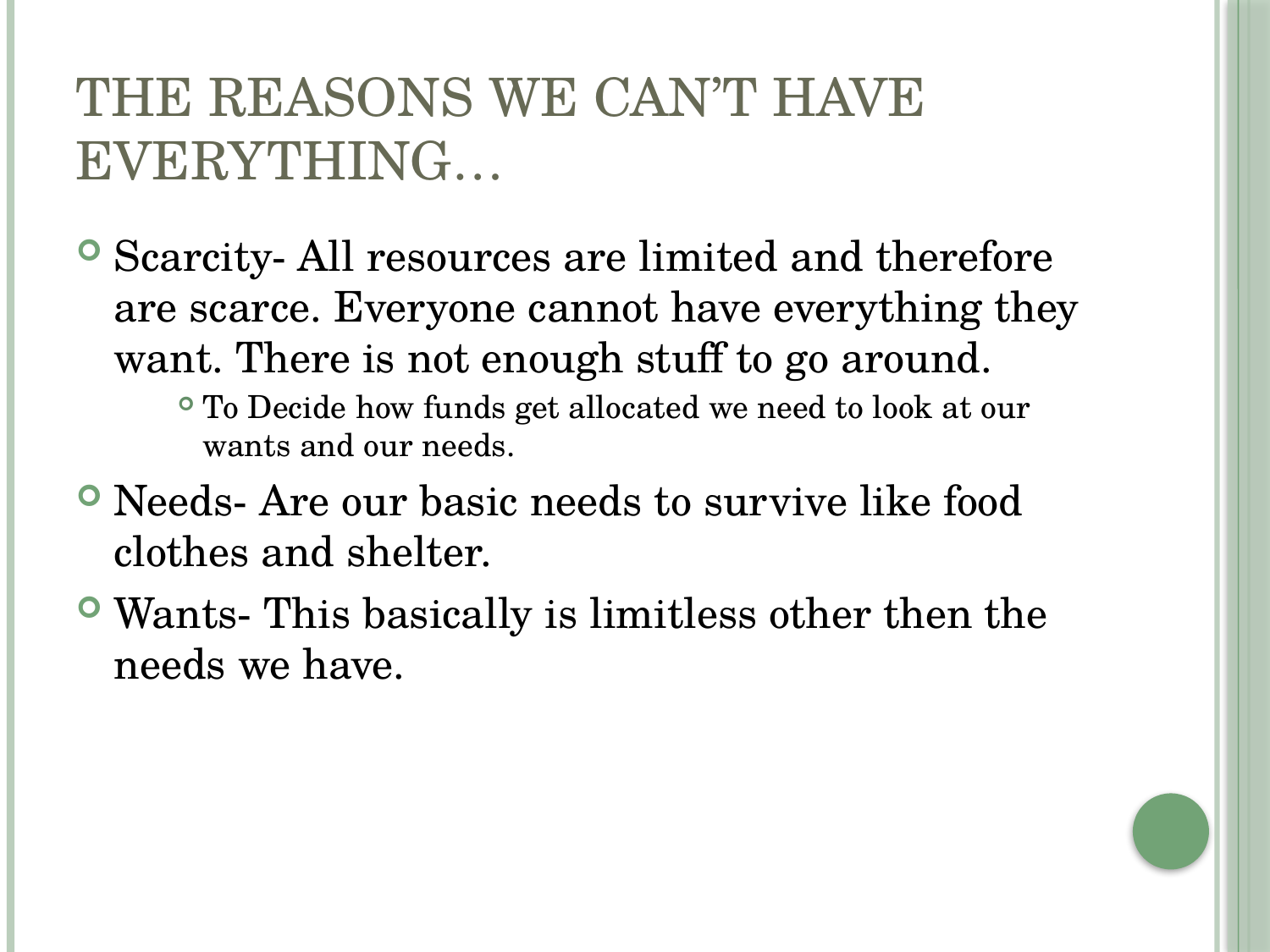

# The reasons we can’t have everything…
Scarcity- All resources are limited and therefore are scarce. Everyone cannot have everything they want. There is not enough stuff to go around.
To Decide how funds get allocated we need to look at our wants and our needs.
Needs- Are our basic needs to survive like food clothes and shelter.
Wants- This basically is limitless other then the needs we have.